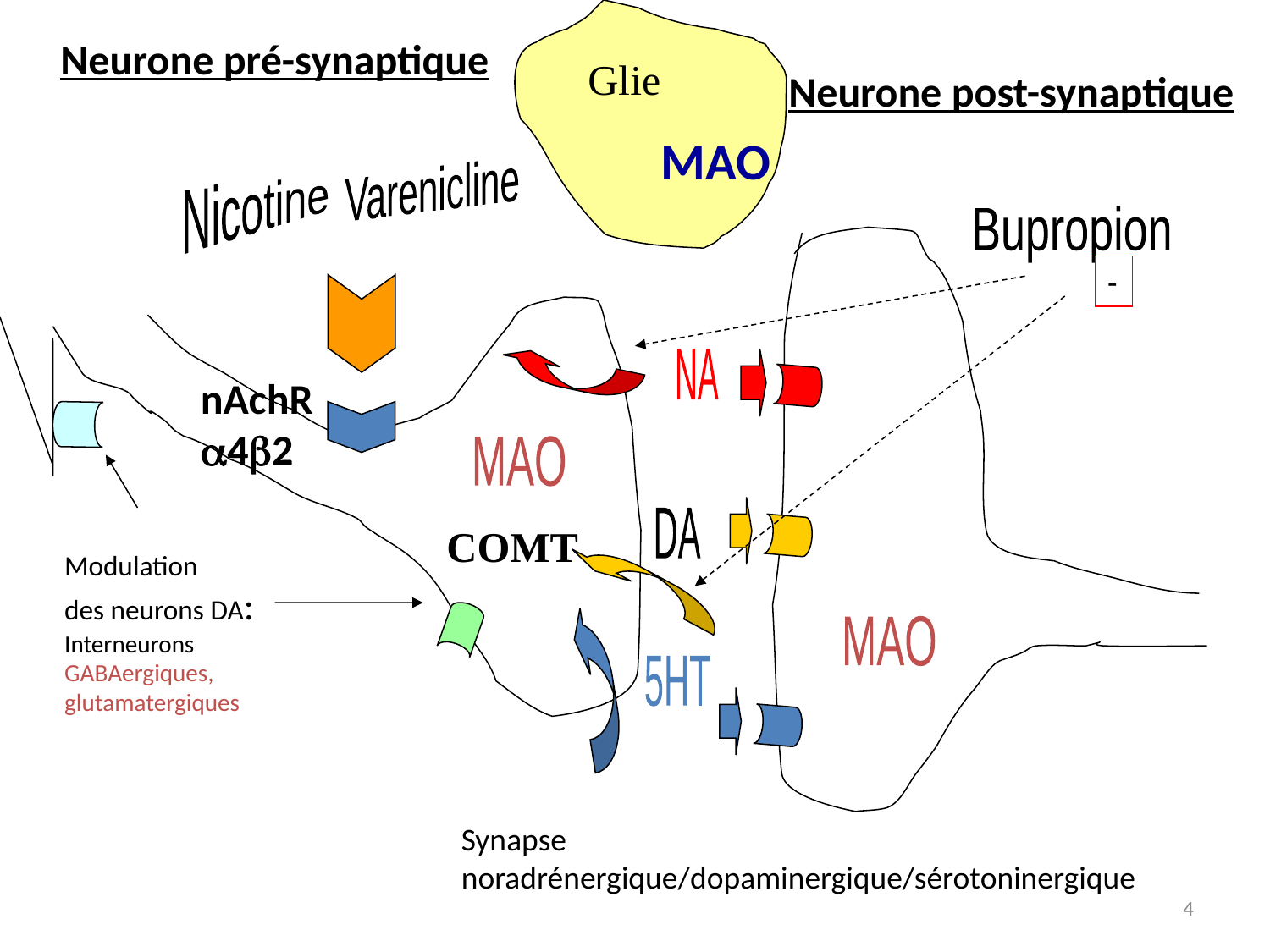

Neurone pré-synaptique
Glie
Neurone post-synaptique
MAO
Varenicline
Nicotine
Bupropion

-

NA

nAchR
α4β2

MAO

DA
COMT

Modulation
des neurons DA:
Interneurons
GABAergiques,
glutamatergiques

MAO
5HT

Synapse noradrénergique/dopaminergique/sérotoninergique
4